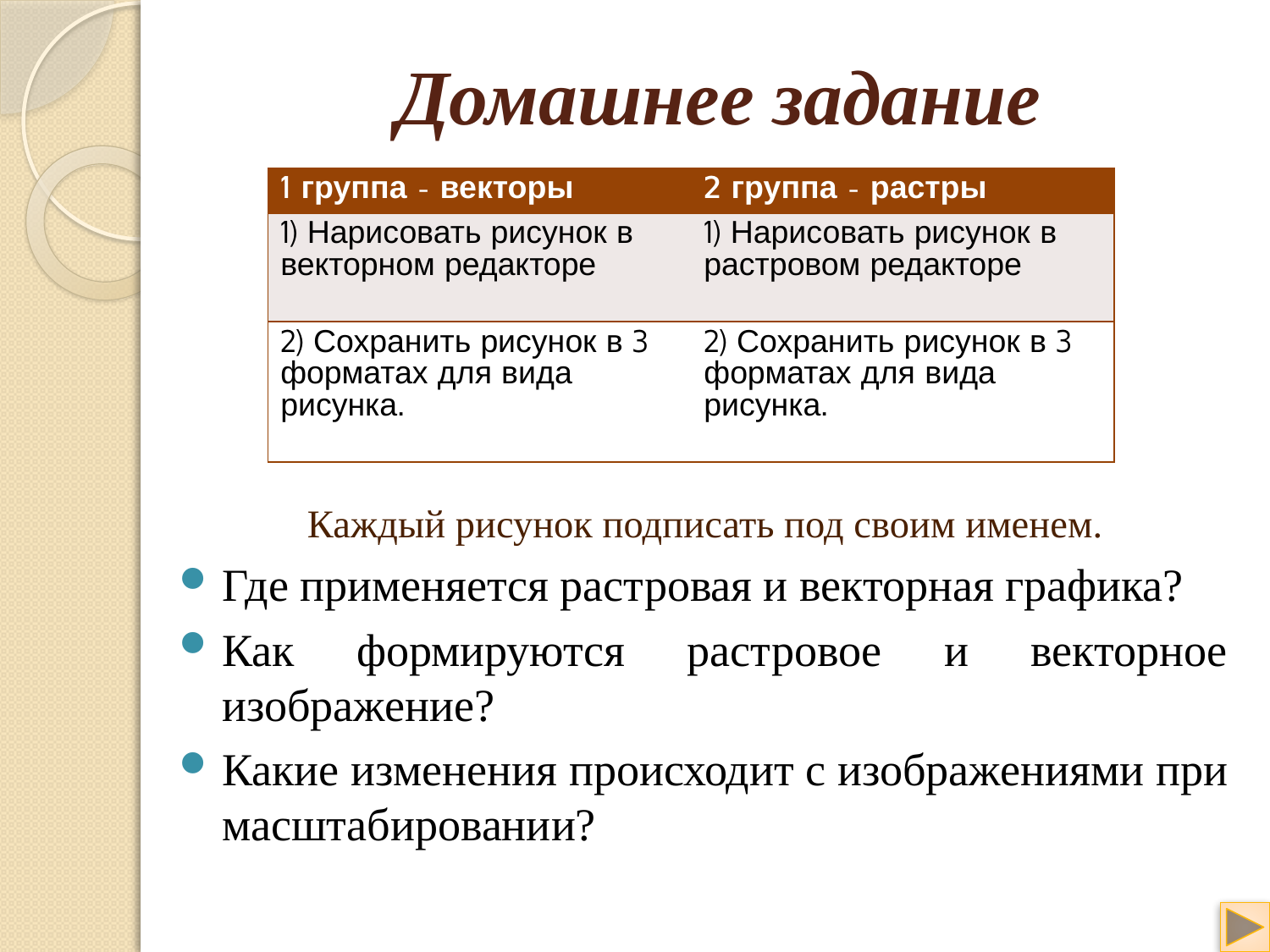

# Домашнее задание
| 1 группа - векторы | 2 группа - растры |
| --- | --- |
| 1) Нарисовать рисунок в векторном редакторе | 1) Нарисовать рисунок в растровом редакторе |
| 2) Сохранить рисунок в 3 форматах для вида рисунка. | 2) Сохранить рисунок в 3 форматах для вида рисунка. |

Каждый рисунок подписать под своим именем.
Где применяется растровая и векторная графика?
Как формируются растровое и векторное изображение?
Какие изменения происходит с изображениями при масштабировании?